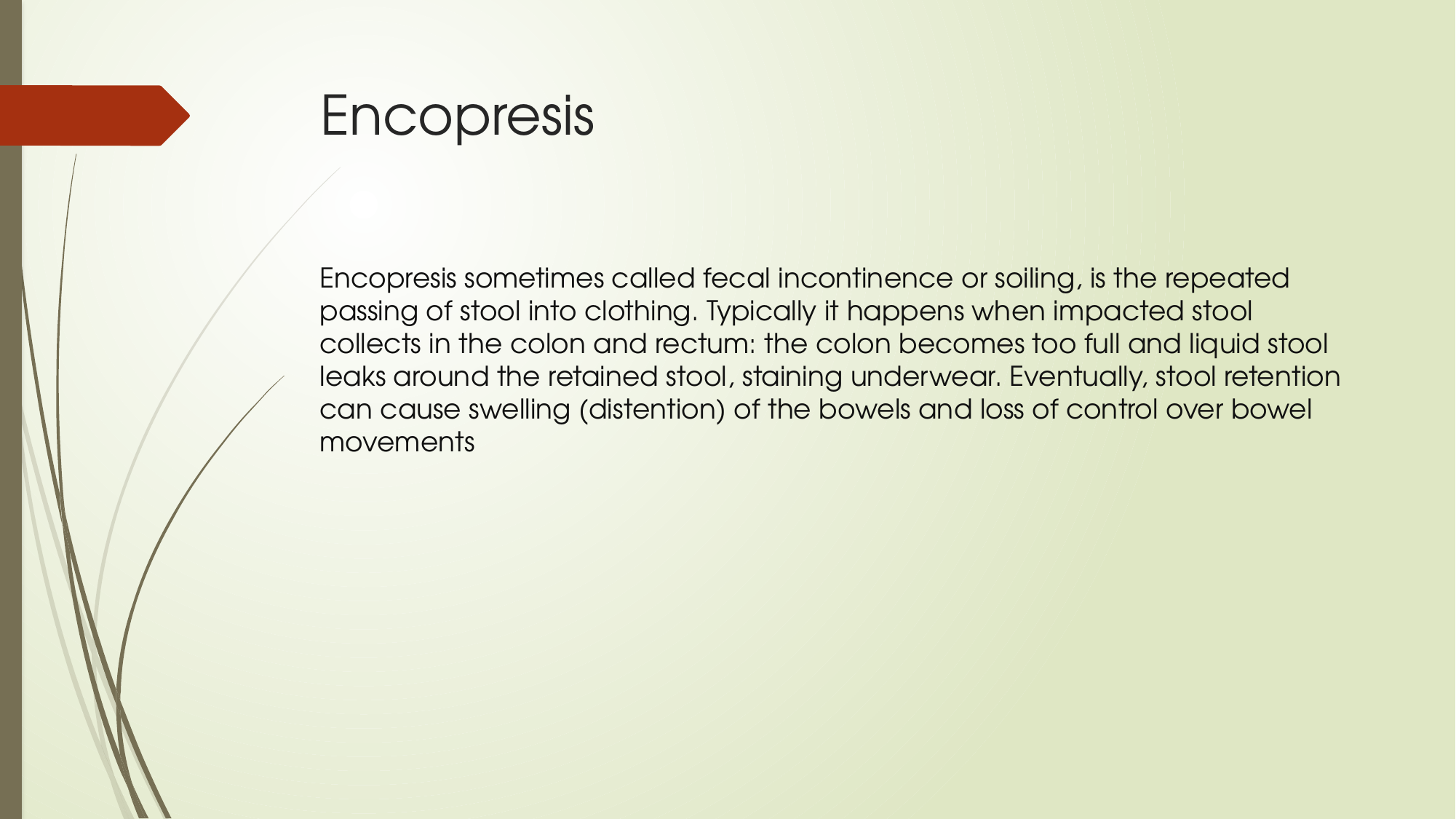

# Encopresis
Encopresis sometimes called fecal incontinence or soiling, is the repeated passing of stool into clothing. Typically it happens when impacted stool collects in the colon and rectum: the colon becomes too full and liquid stool leaks around the retained stool, staining underwear. Eventually, stool retention can cause swelling (distention) of the bowels and loss of control over bowel movements